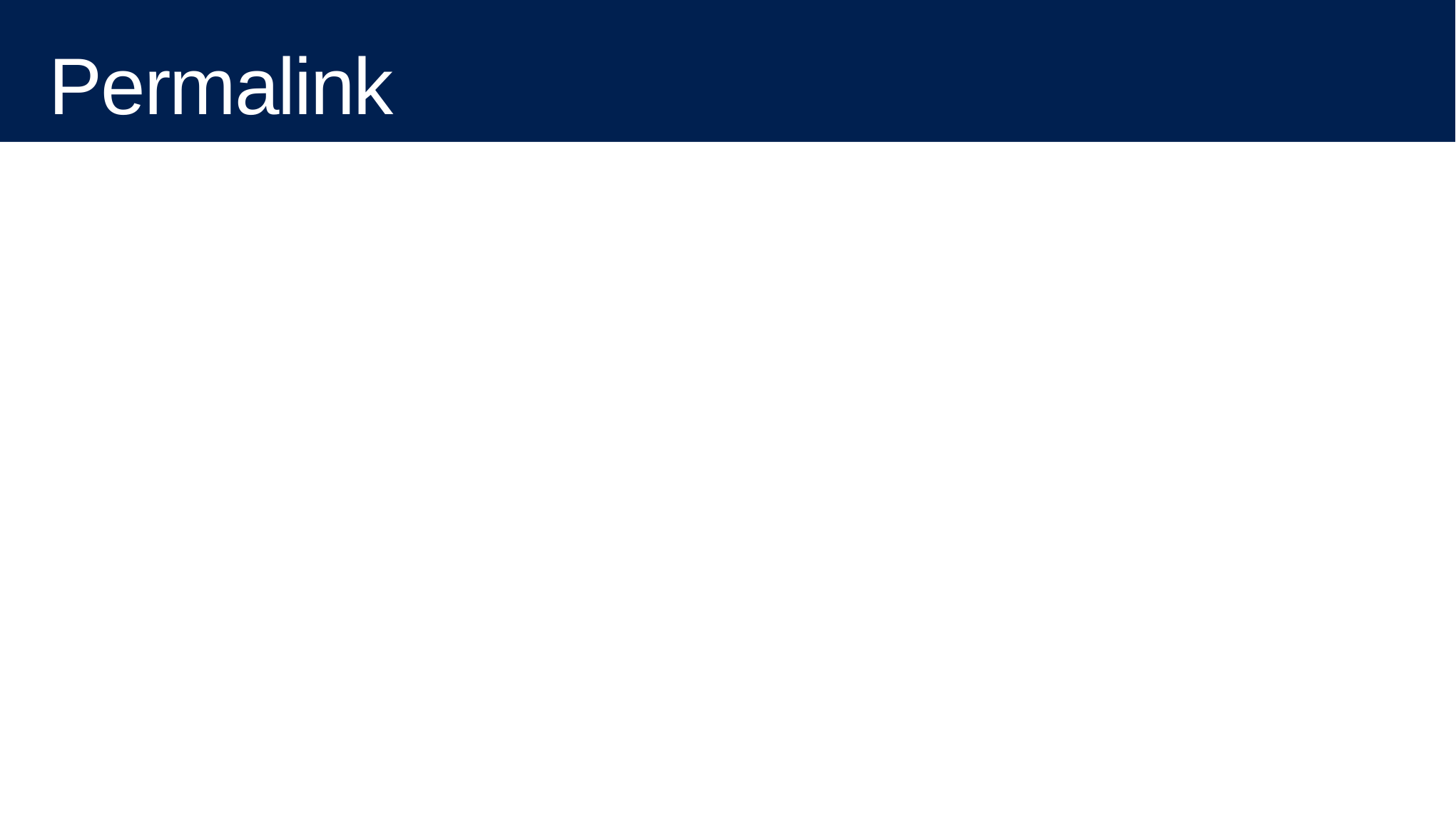

# Permalink
[SharePoint Host url]/_layouts/15/appredirect.aspx?client_id=[client id of your app]&redirect_uri=[url in your app where you want to take the user]